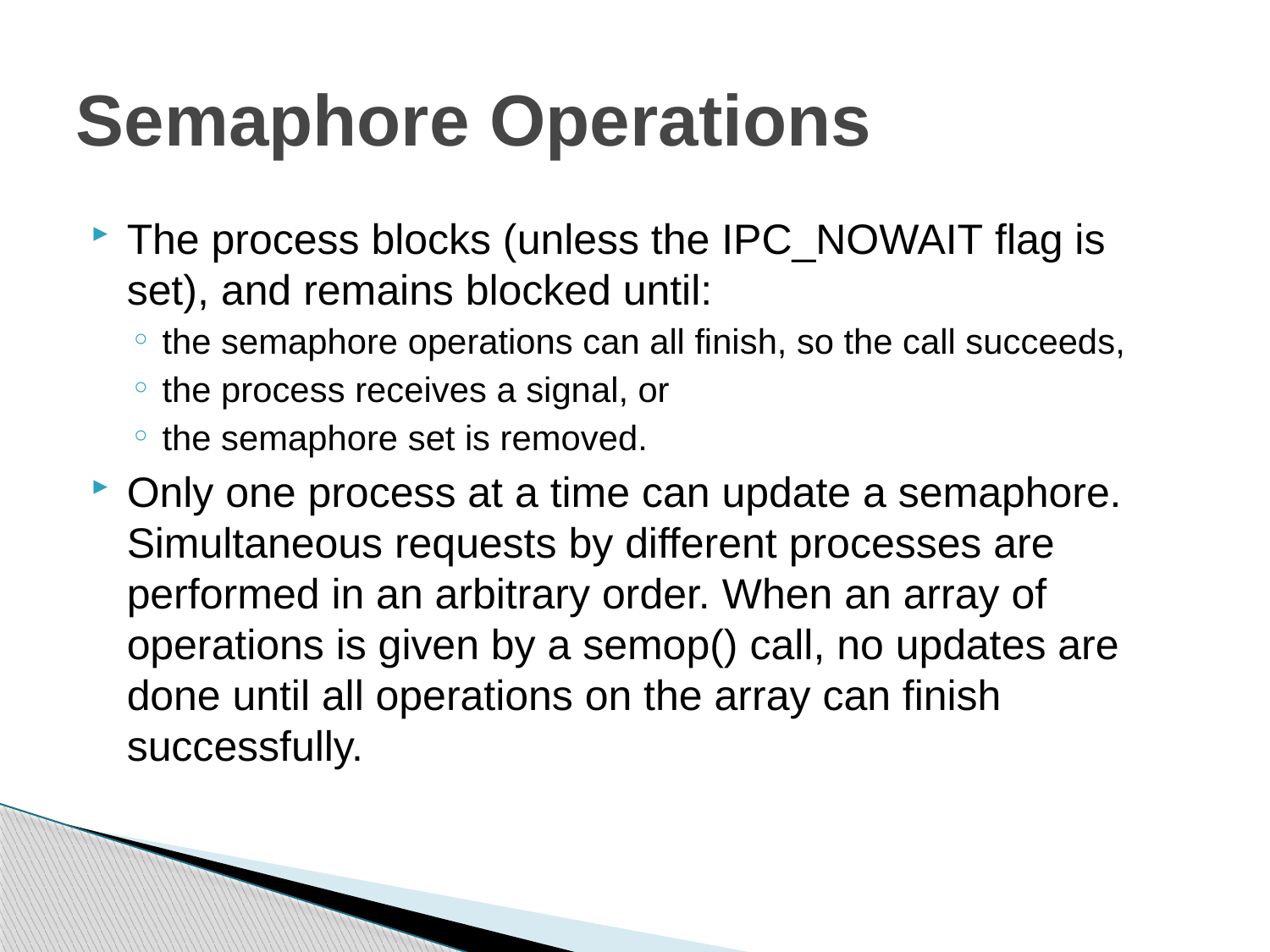

# Semaphore Operations
The process blocks (unless the IPC_NOWAIT flag is set), and remains blocked until:
the semaphore operations can all finish, so the call succeeds,
the process receives a signal, or
the semaphore set is removed.
Only one process at a time can update a semaphore. Simultaneous requests by different processes are performed in an arbitrary order. When an array of operations is given by a semop() call, no updates are done until all operations on the array can finish successfully.